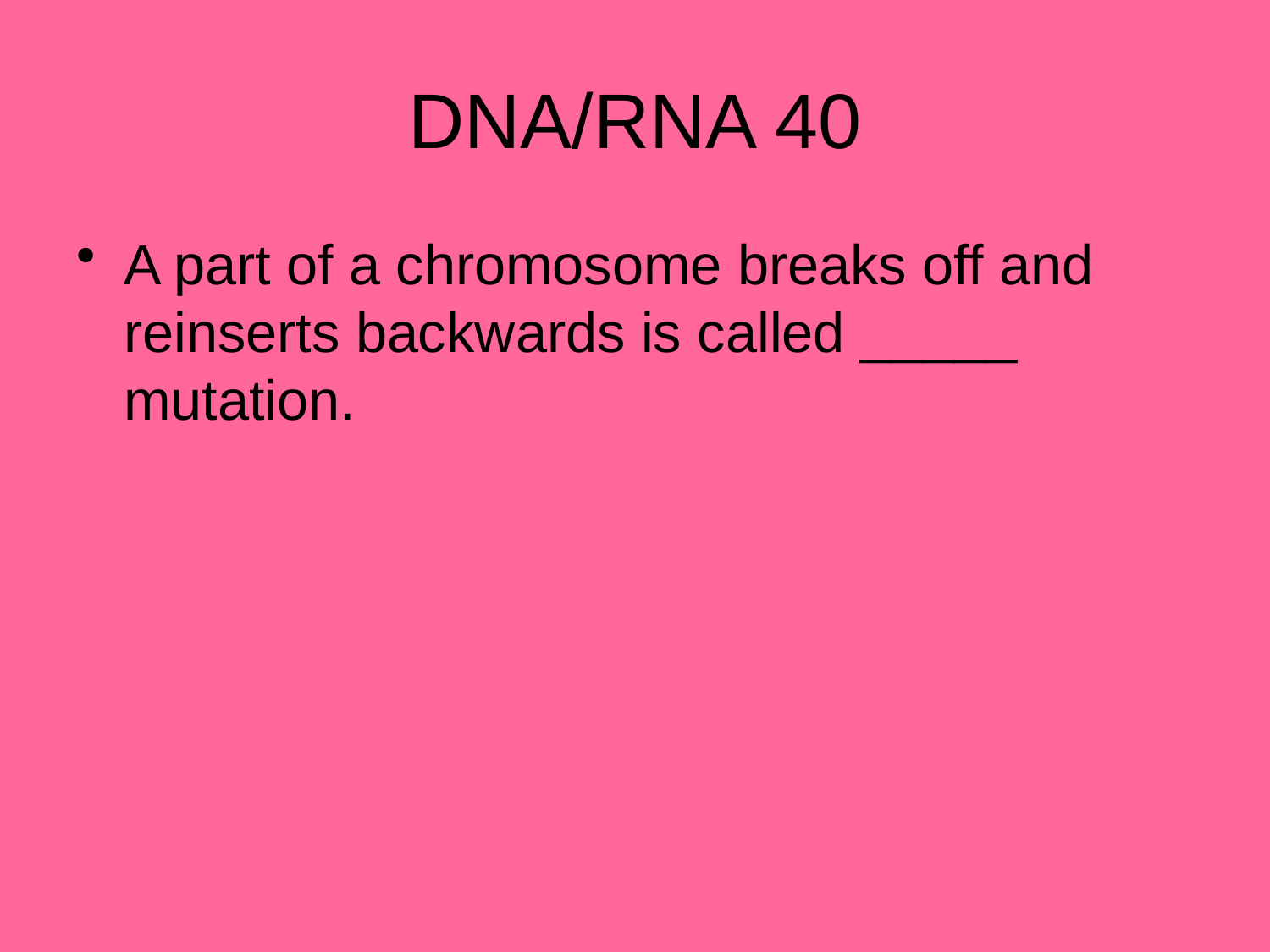

# DNA/RNA 40
A part of a chromosome breaks off and reinserts backwards is called _____ mutation.